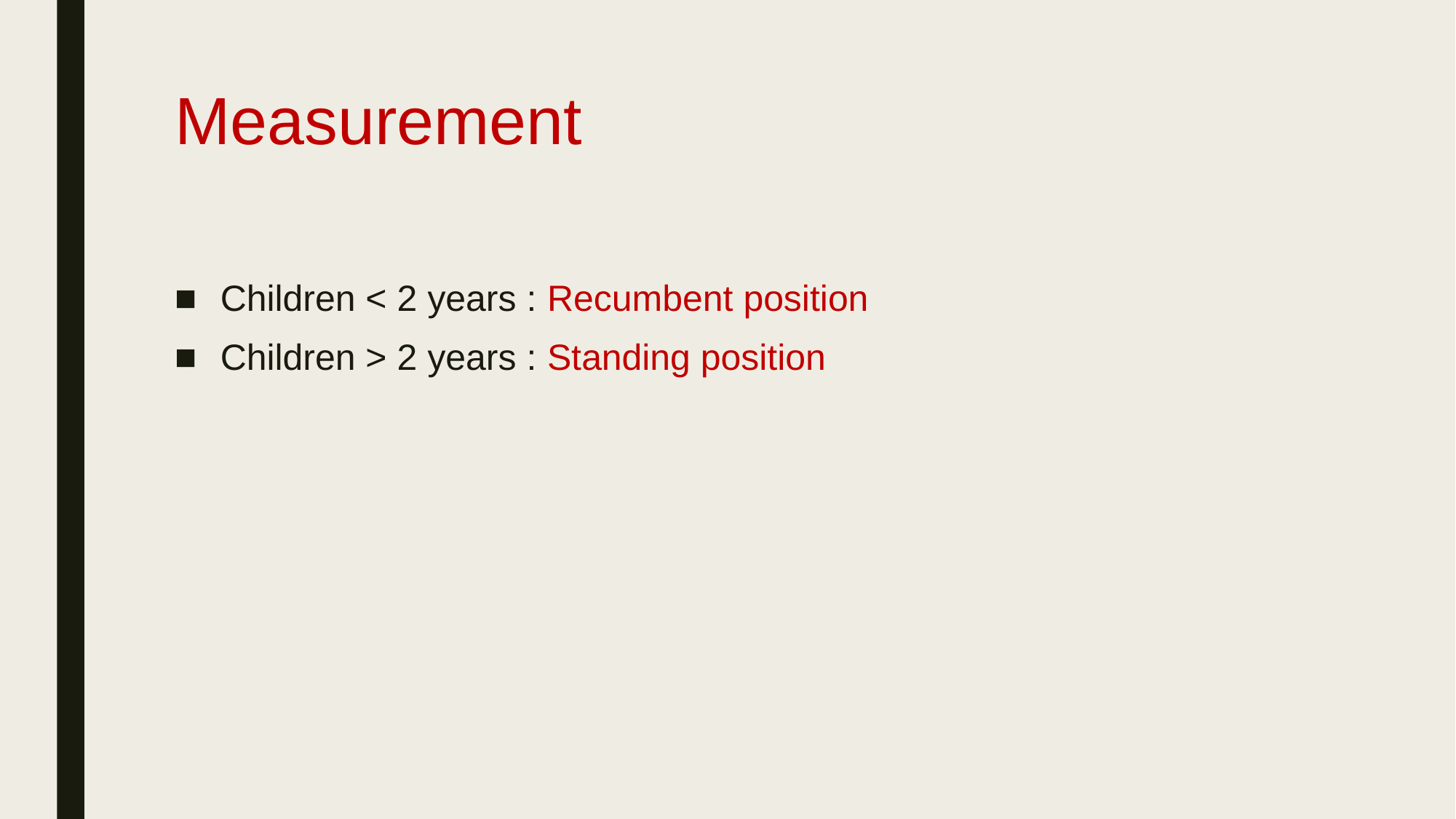

# Measurement
Children < 2 years : Recumbent position
Children > 2 years : Standing position